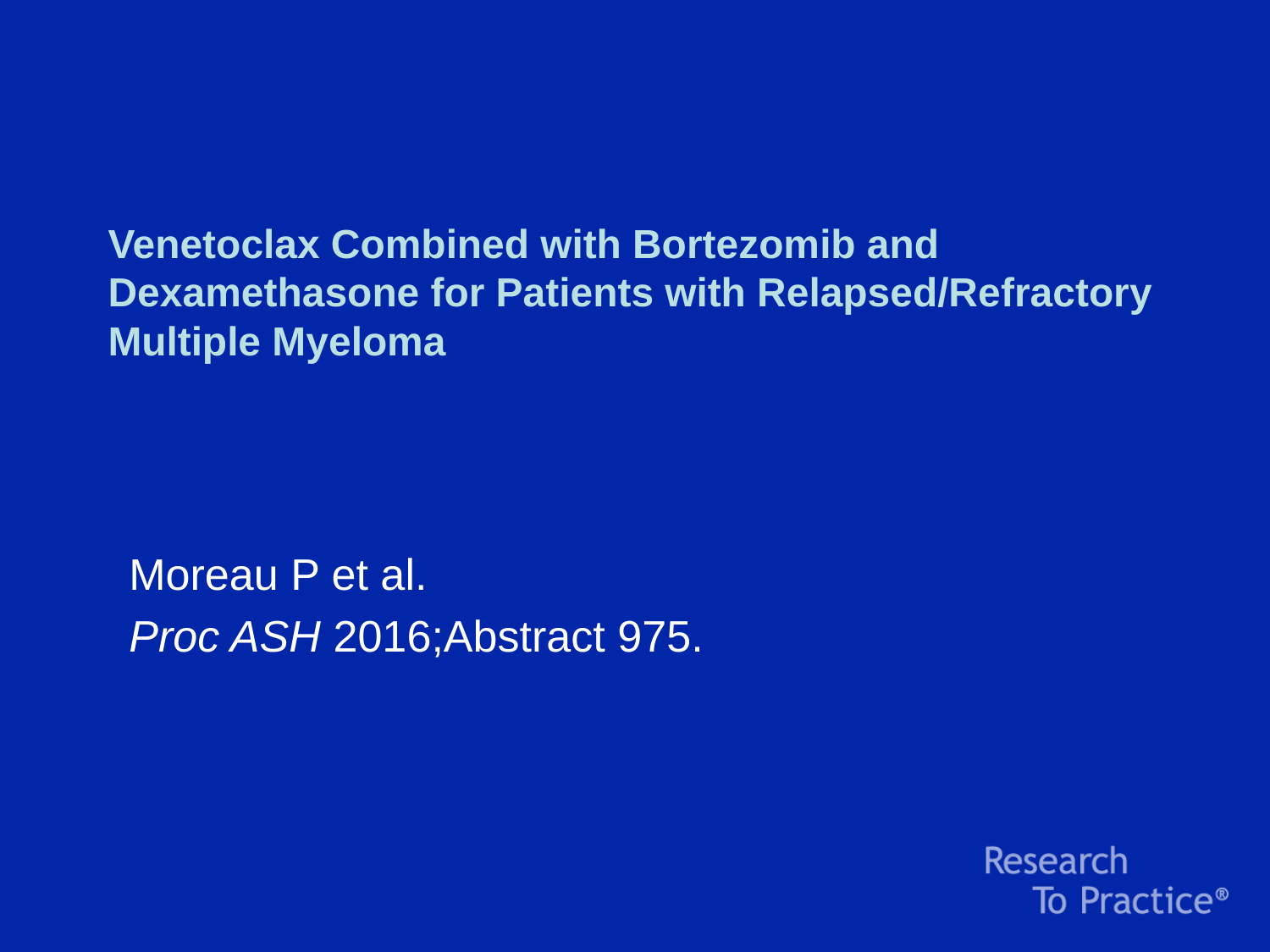

# Venetoclax Combined with Bortezomib and Dexamethasone for Patients with Relapsed/Refractory Multiple Myeloma
Moreau P et al.
Proc ASH 2016;Abstract 975.